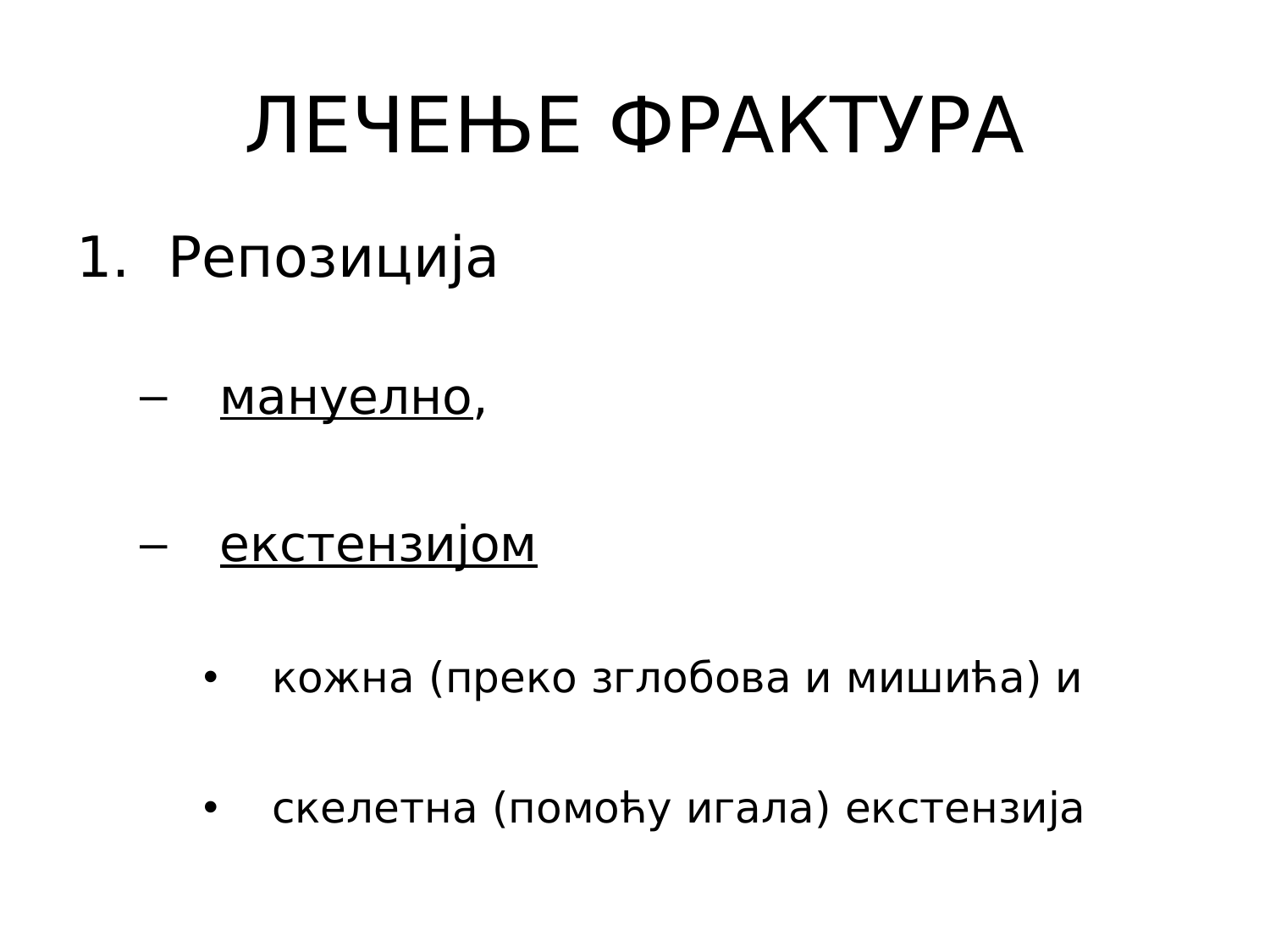

# ЛЕЧЕЊЕ ФРАКТУРА
Репозиција

мануелно,

екстензијом

кожна (преко зглобова и мишића) и

скелетна (помоћу игала) екстензија